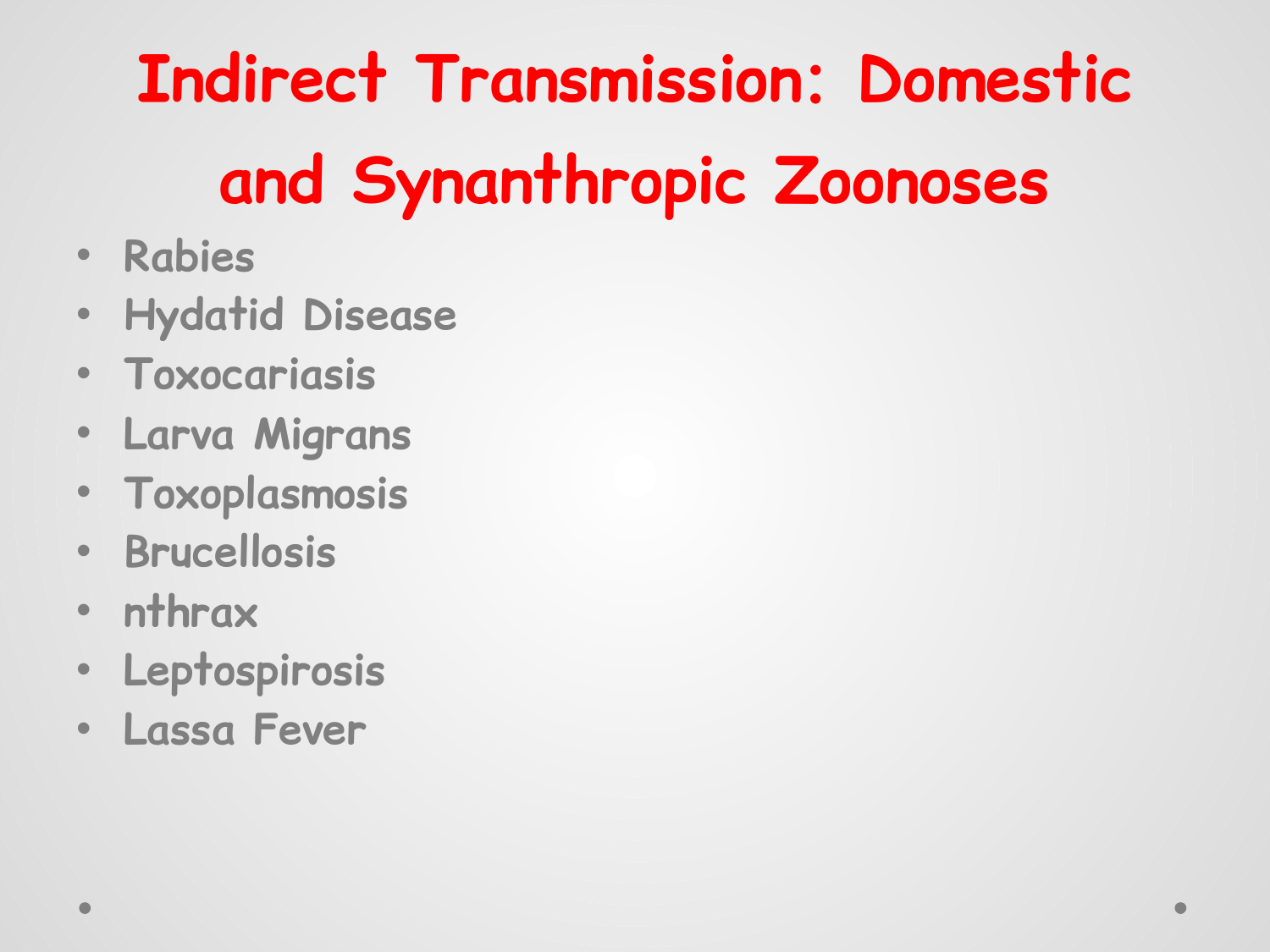

# Indirect Transmission: Domestic and Synanthropic Zoonoses
Rabies
Hydatid Disease
Toxocariasis
Larva Migrans
Toxoplasmosis
Brucellosis
nthrax
Leptospirosis
Lassa Fever